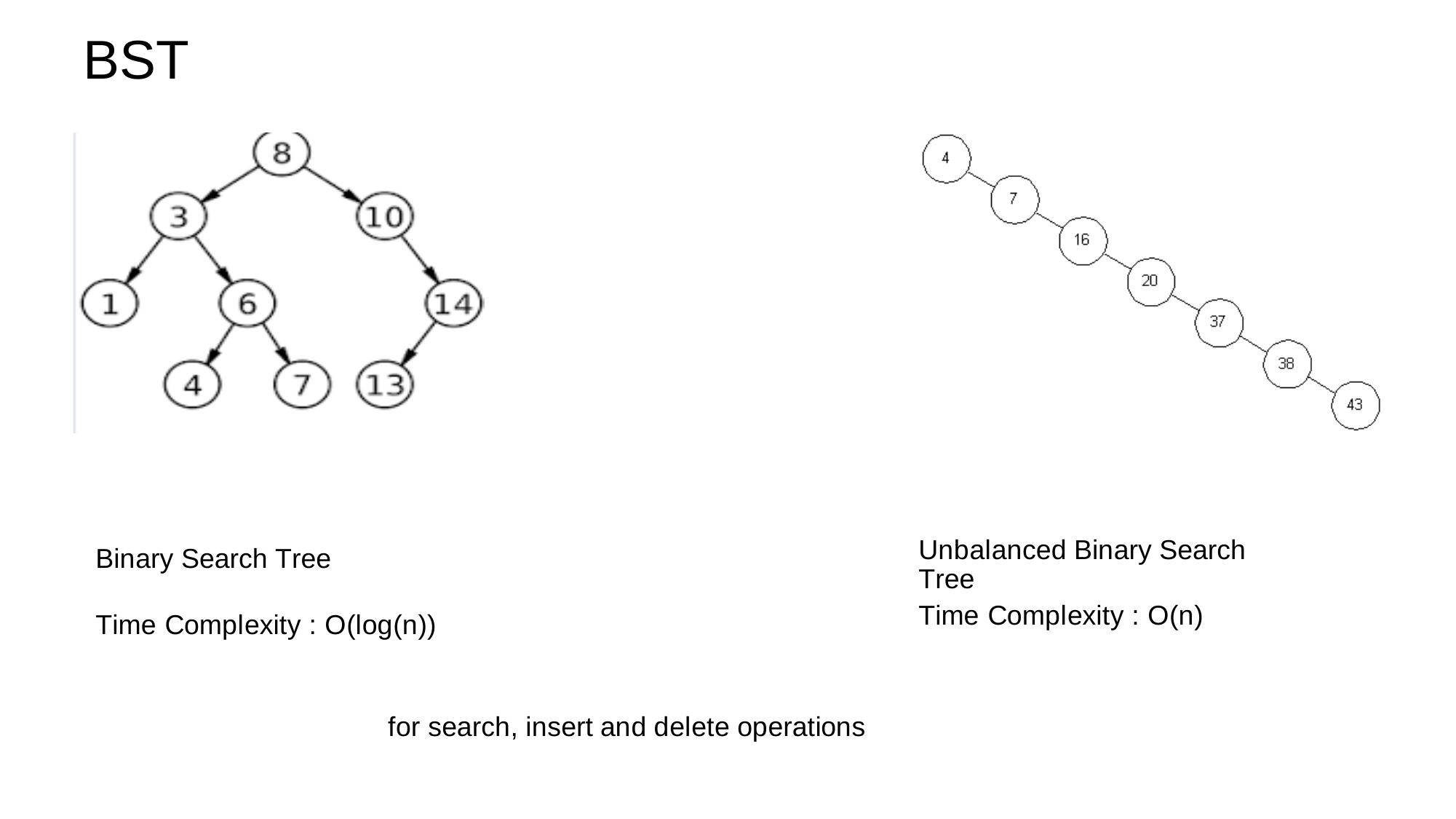

BST

Unbalanced Binary Search Tree
Binary Search Tree
Time Complexity : O(n)
Time Complexity : O(log(n))
for search, insert and delete operations